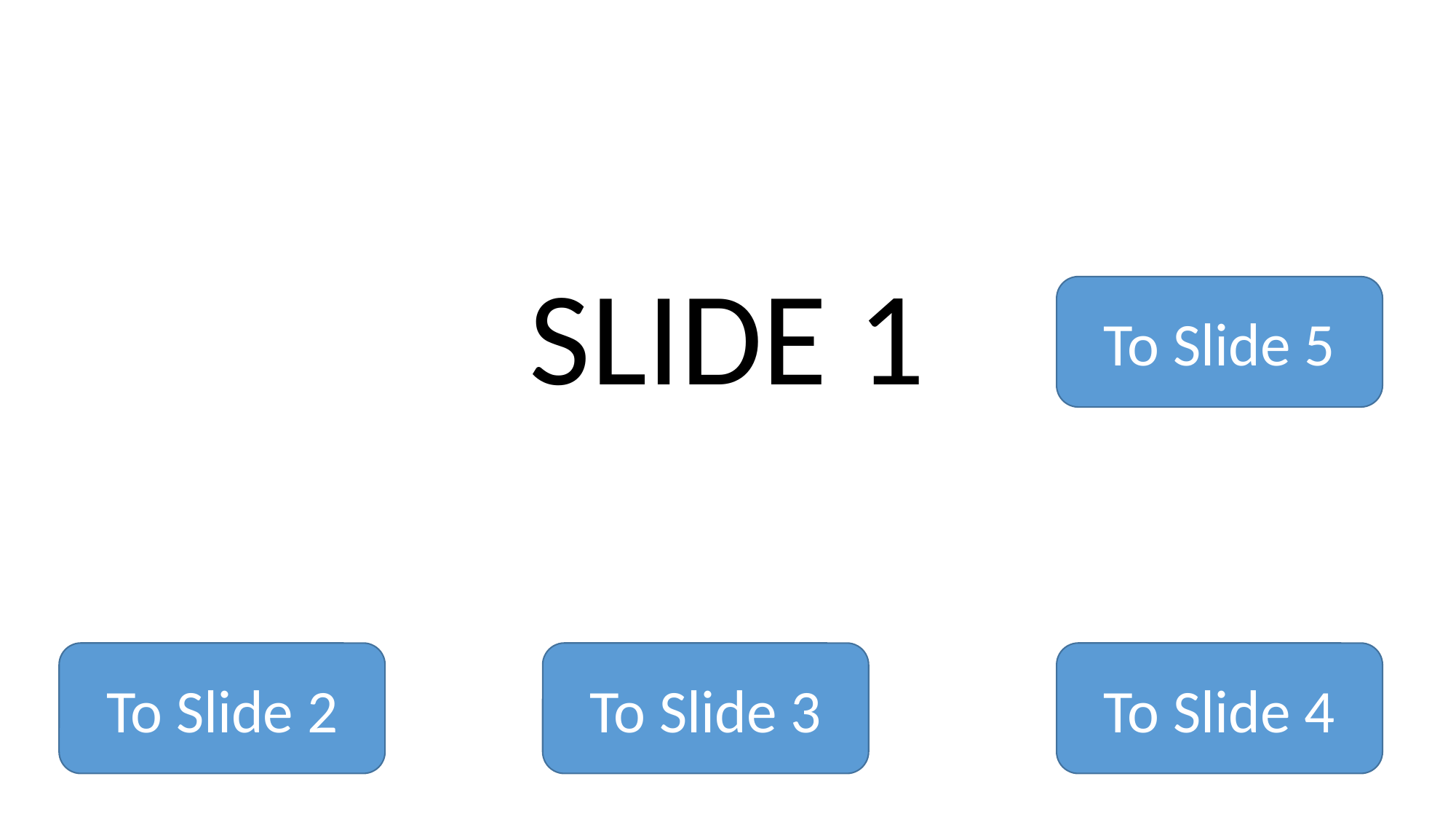

# SLIDE 1
To Slide 5
To Slide 2
To Slide 3
To Slide 4